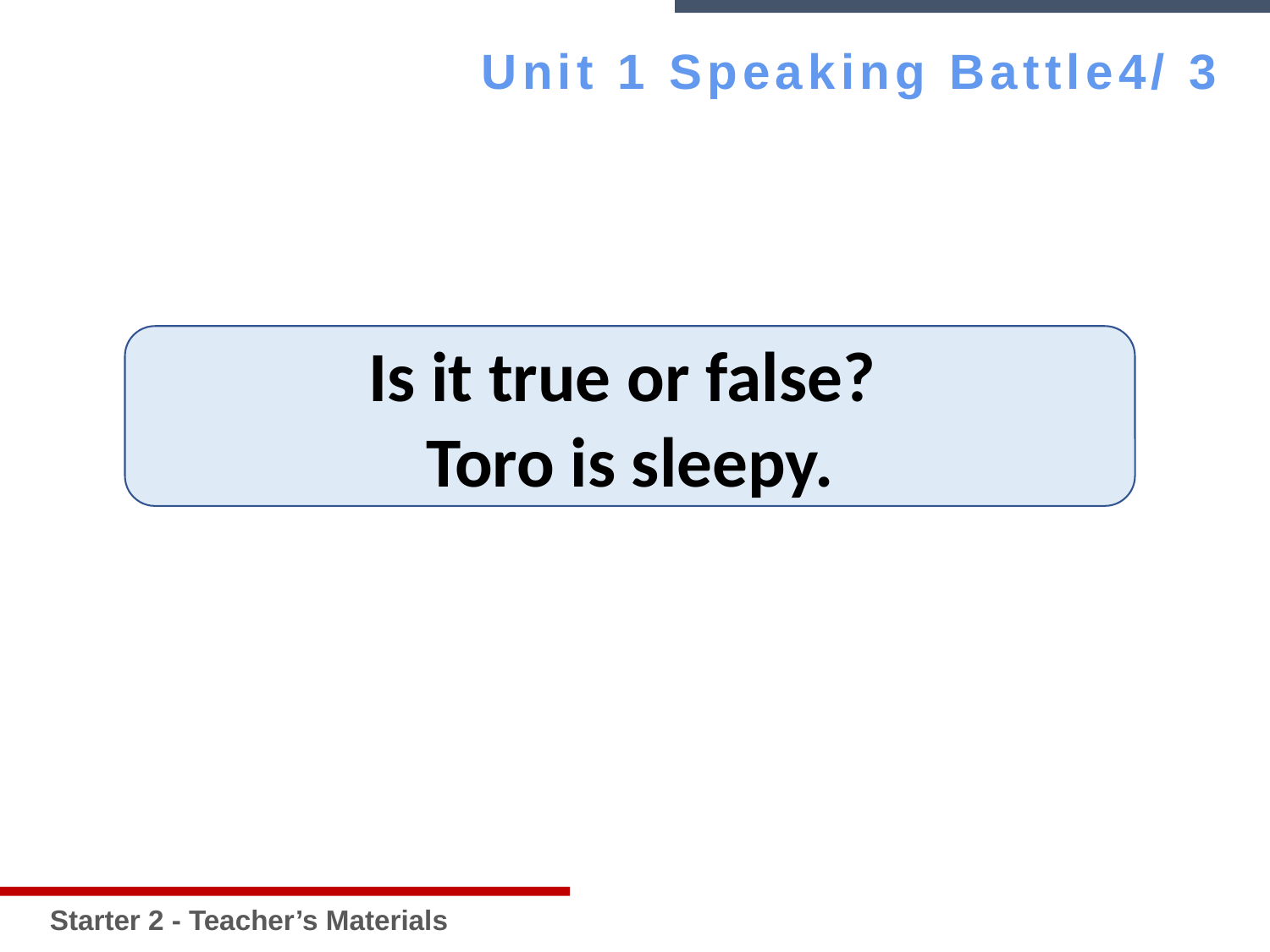

Unit 1 Speaking Battle4/ 3
Starter 2 - Teacher’s Materials
Is it true or false?
Toro is sleepy.